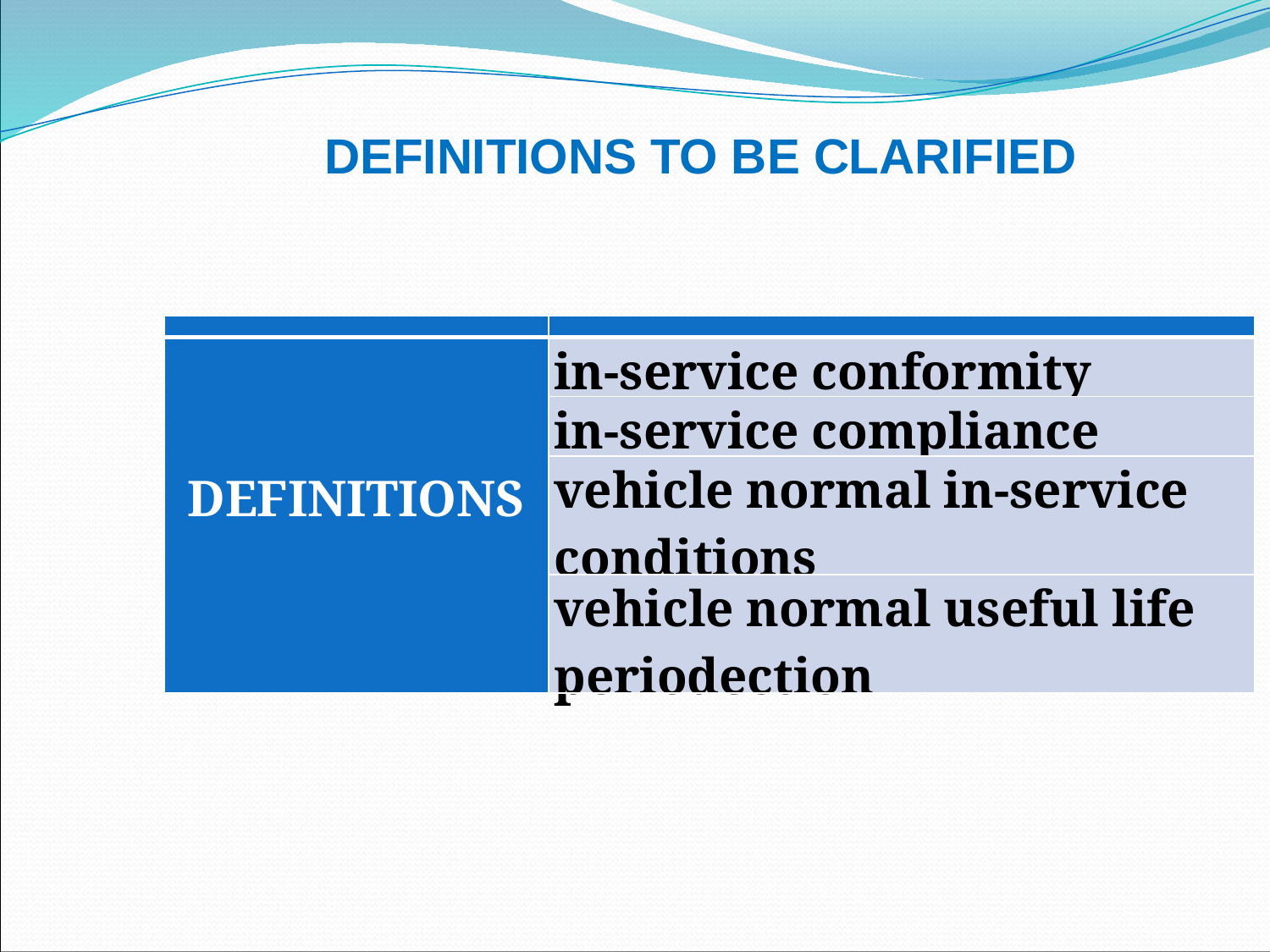

DEFINITIONS TO BE CLARIFIED

|  |  |
| --- | --- |
| DEFINITIONS | in-service conformity |
|  | in-service compliance |
|  | vehicle normal in-service conditions |
|  | vehicle normal useful life periodection |